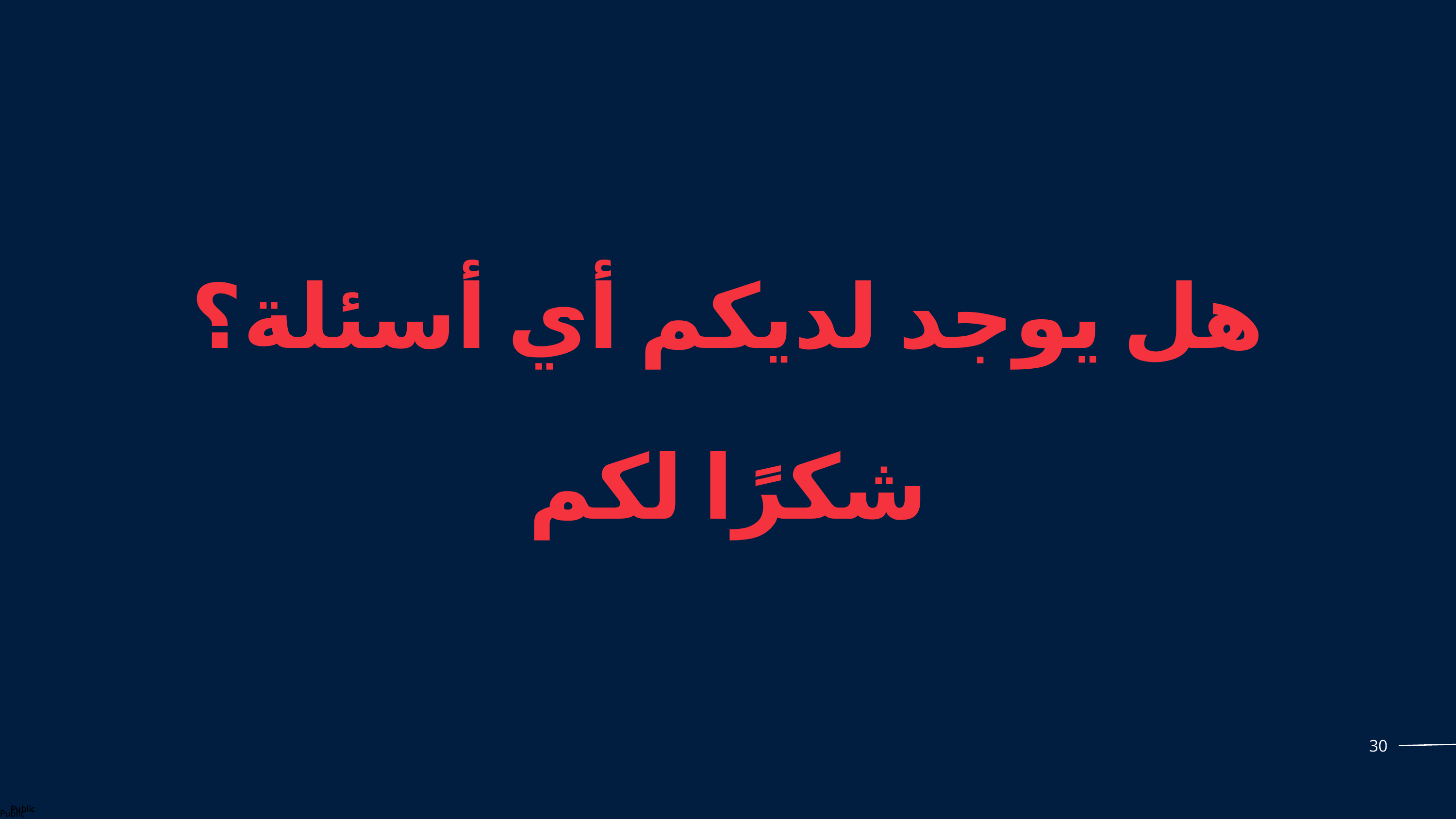

هل يوجد لديكم أي أسئلة؟

شكرًا لكم